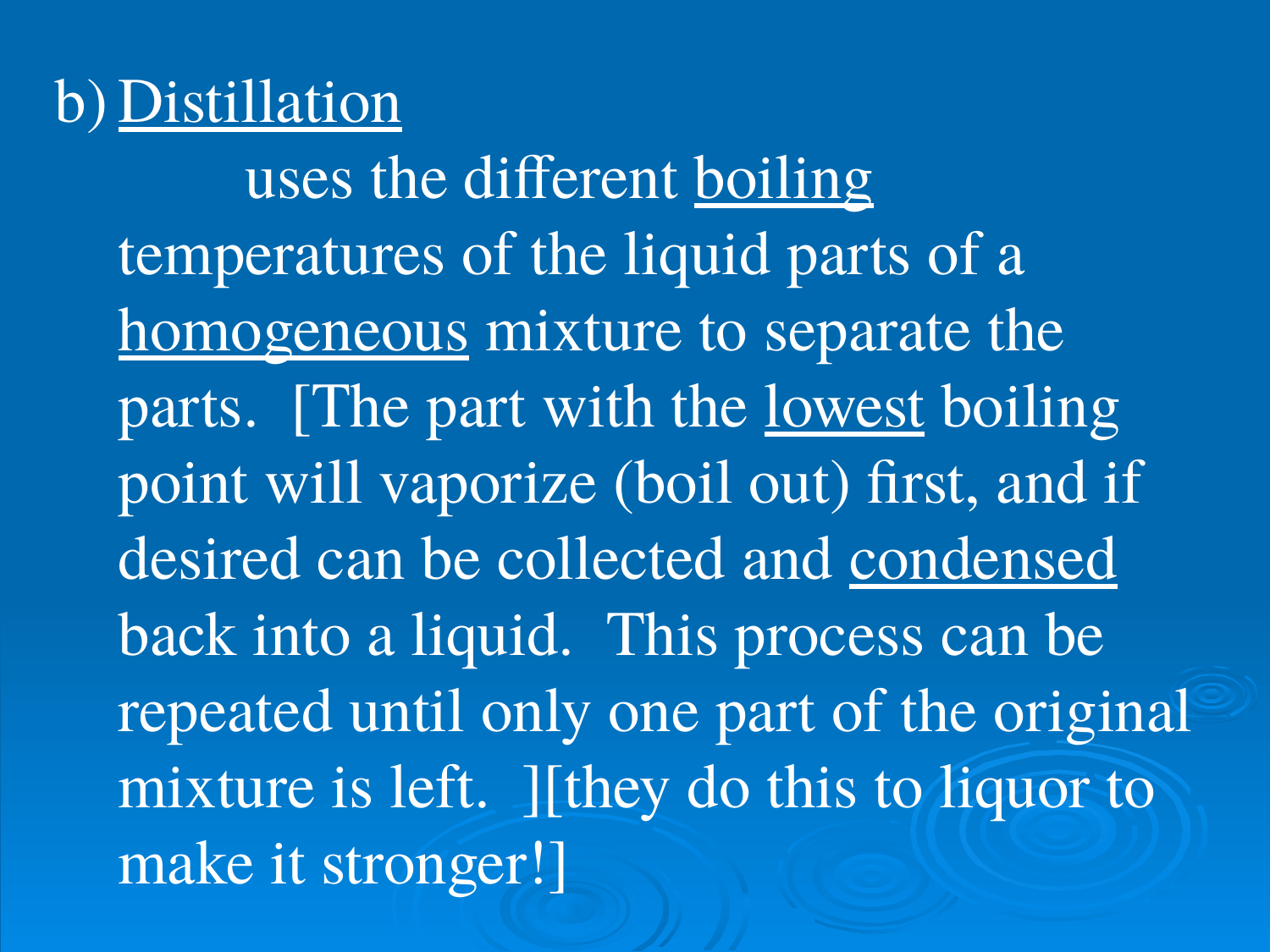

Distillation 							uses the different boiling temperatures of the liquid parts of a homogeneous mixture to separate the parts.  [The part with the lowest boiling point will vaporize (boil out) first, and if desired can be collected and condensed back into a liquid.  This process can be repeated until only one part of the original mixture is left.  ][they do this to liquor to make it stronger!]